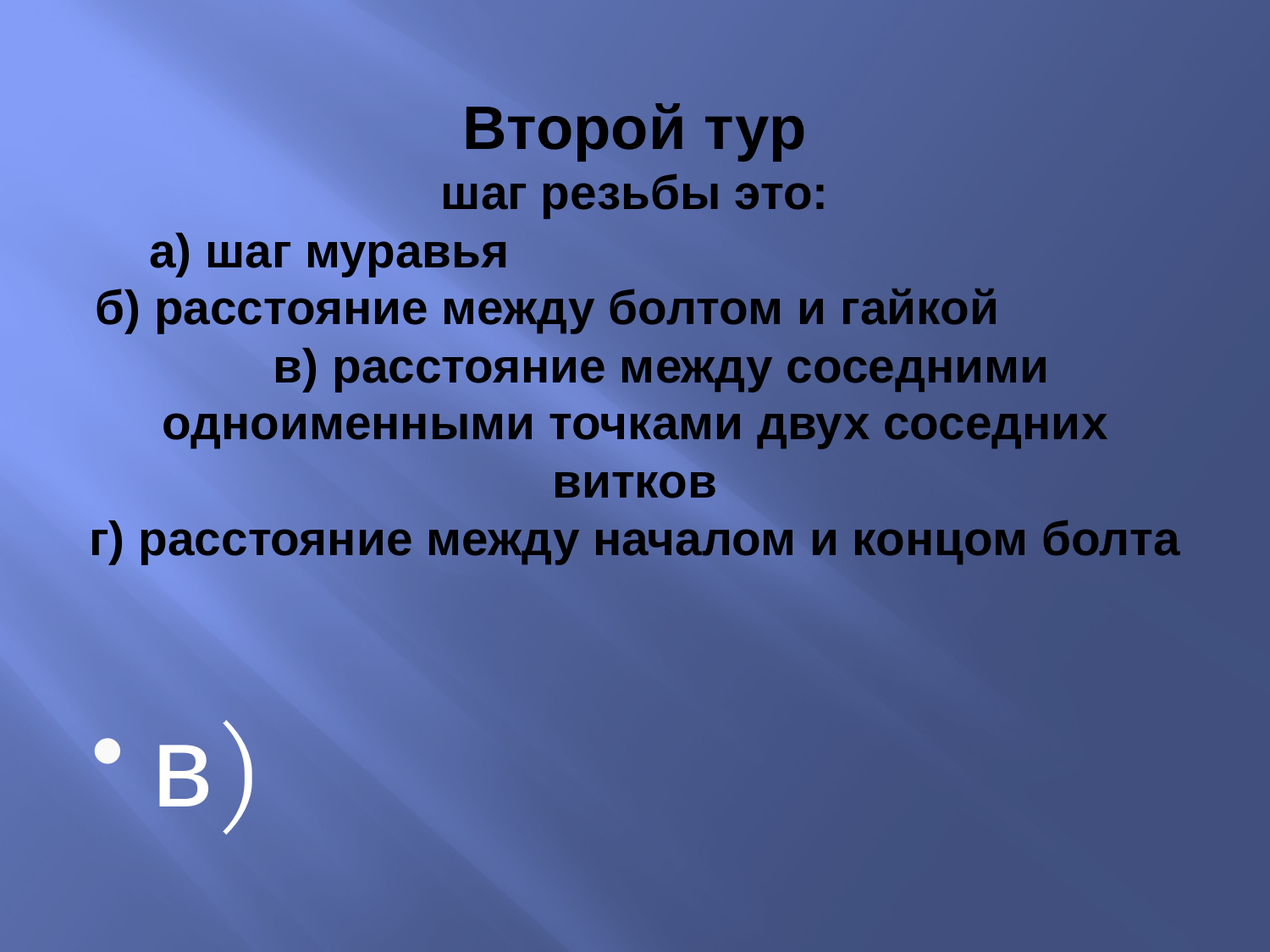

# Второй тур шаг резьбы это: а) шаг муравья б) расстояние между болтом и гайкой в) расстояние между соседними одноименными точками двух соседних витков г) расстояние между началом и концом болта
в)